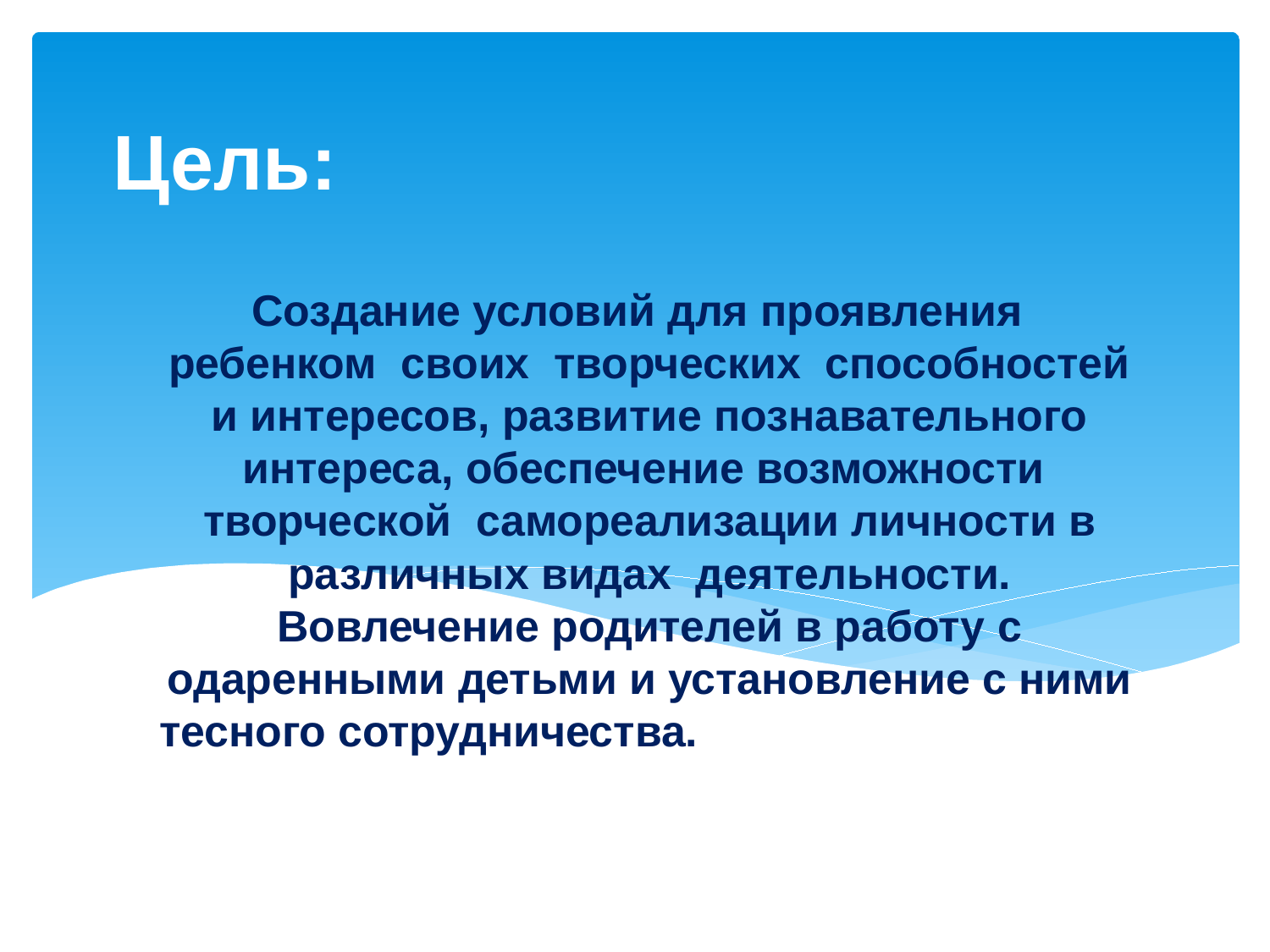

# Цель:
Создание условий для проявления   ребенком  своих  творческих  способностей и интересов, развитие познавательного интереса, обеспечение возможности  творческой  самореализации личности в различных видах  деятельности. Вовлечение родителей в работу с одаренными детьми и установление с ними тесного сотрудничества.